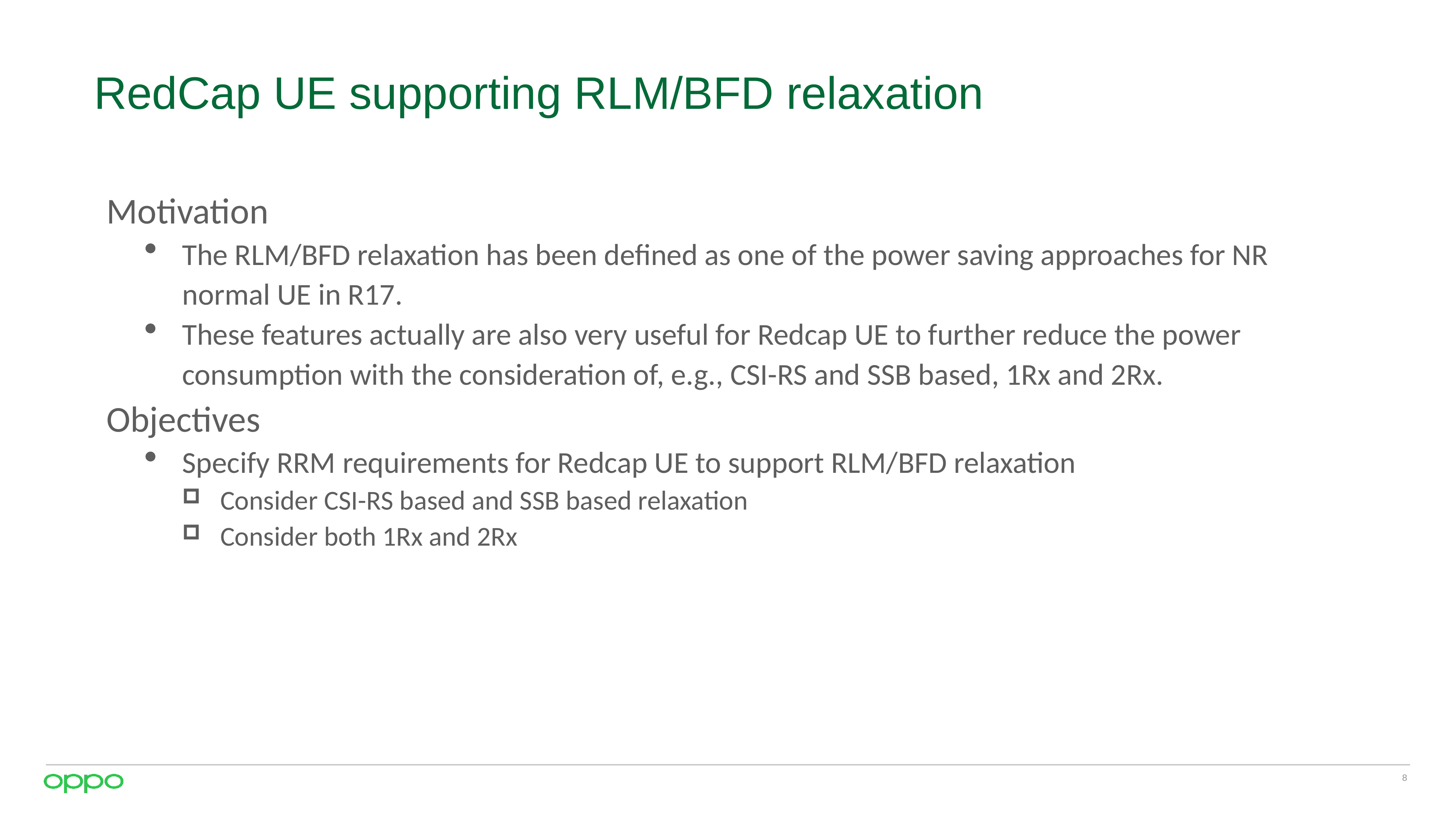

# RedCap UE supporting RLM/BFD relaxation
Motivation
The RLM/BFD relaxation has been defined as one of the power saving approaches for NR normal UE in R17.
These features actually are also very useful for Redcap UE to further reduce the power consumption with the consideration of, e.g., CSI-RS and SSB based, 1Rx and 2Rx.
Objectives
Specify RRM requirements for Redcap UE to support RLM/BFD relaxation
Consider CSI-RS based and SSB based relaxation
Consider both 1Rx and 2Rx